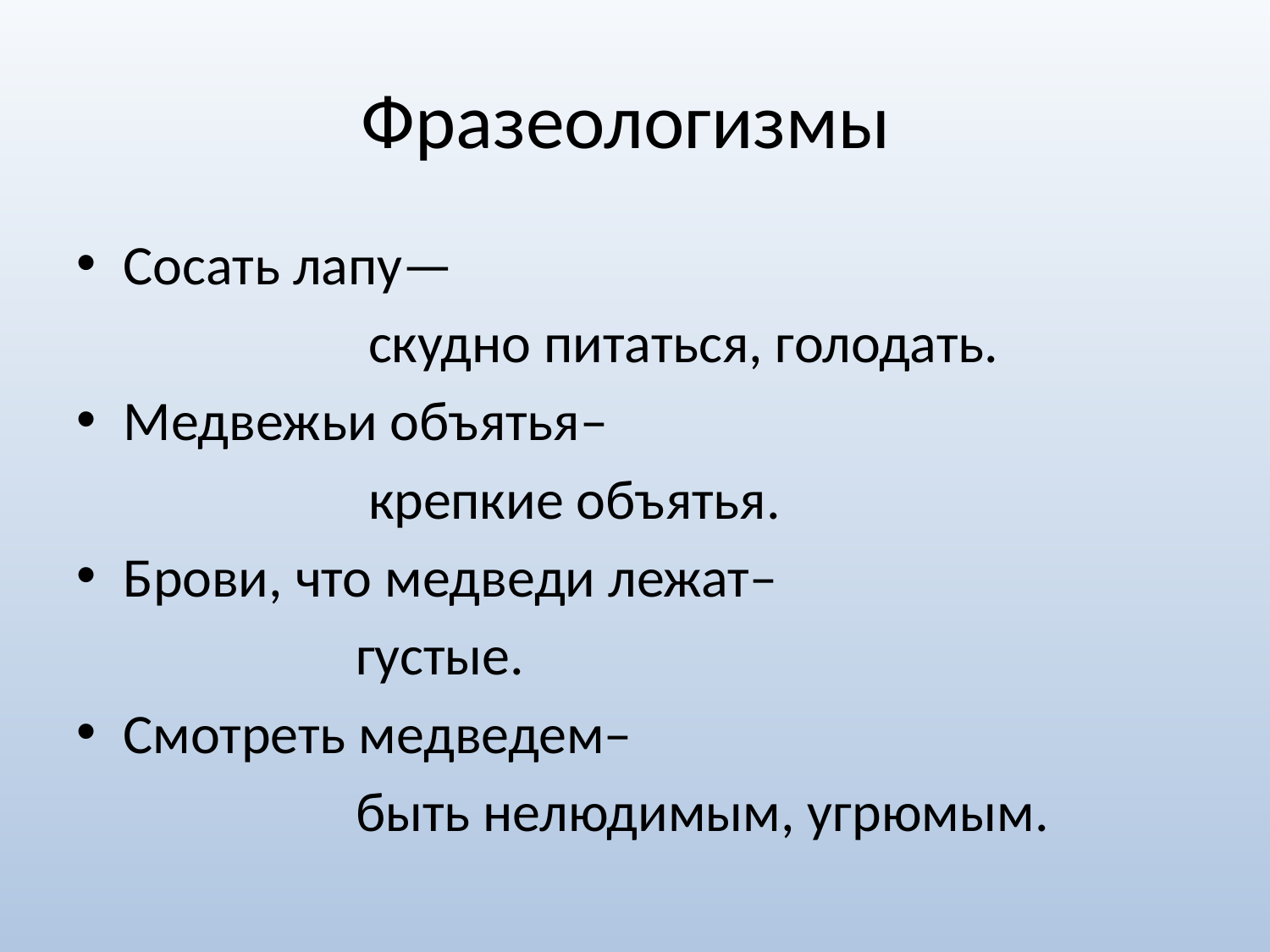

# Фразеологизмы
Сосать лапу—
                       скудно питаться, голодать.
Медвежьи объятья–
                       крепкие объятья.
Брови, что медведи лежат–
                      густые.
Смотреть медведем–
                      быть нелюдимым, угрюмым.